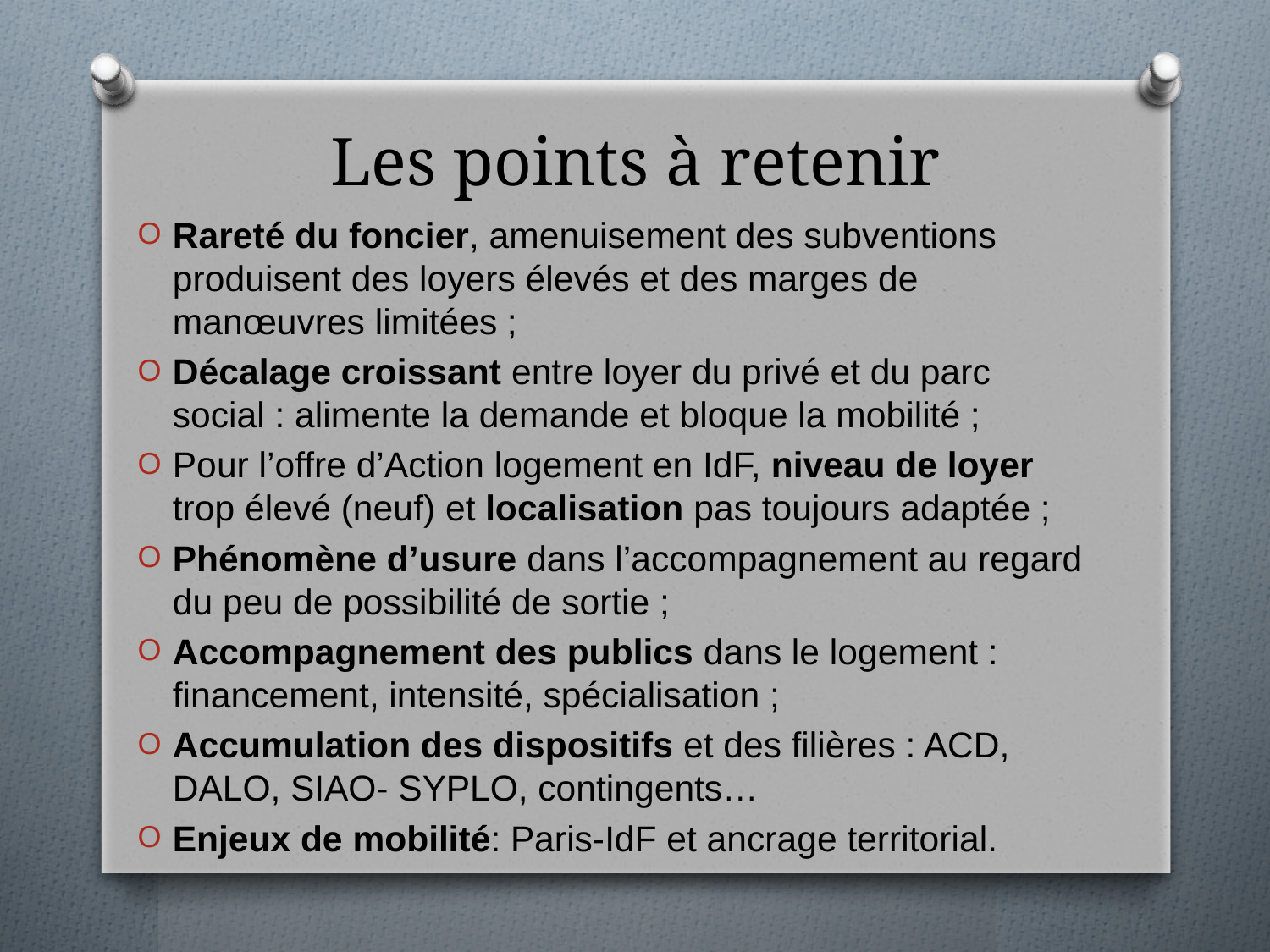

# Les points à retenir
Rareté du foncier, amenuisement des subventions produisent des loyers élevés et des marges de manœuvres limitées ;
Décalage croissant entre loyer du privé et du parc social : alimente la demande et bloque la mobilité ;
Pour l’offre d’Action logement en IdF, niveau de loyer trop élevé (neuf) et localisation pas toujours adaptée ;
Phénomène d’usure dans l’accompagnement au regard du peu de possibilité de sortie ;
Accompagnement des publics dans le logement : financement, intensité, spécialisation ;
Accumulation des dispositifs et des filières : ACD, DALO, SIAO- SYPLO, contingents…
Enjeux de mobilité: Paris-IdF et ancrage territorial.